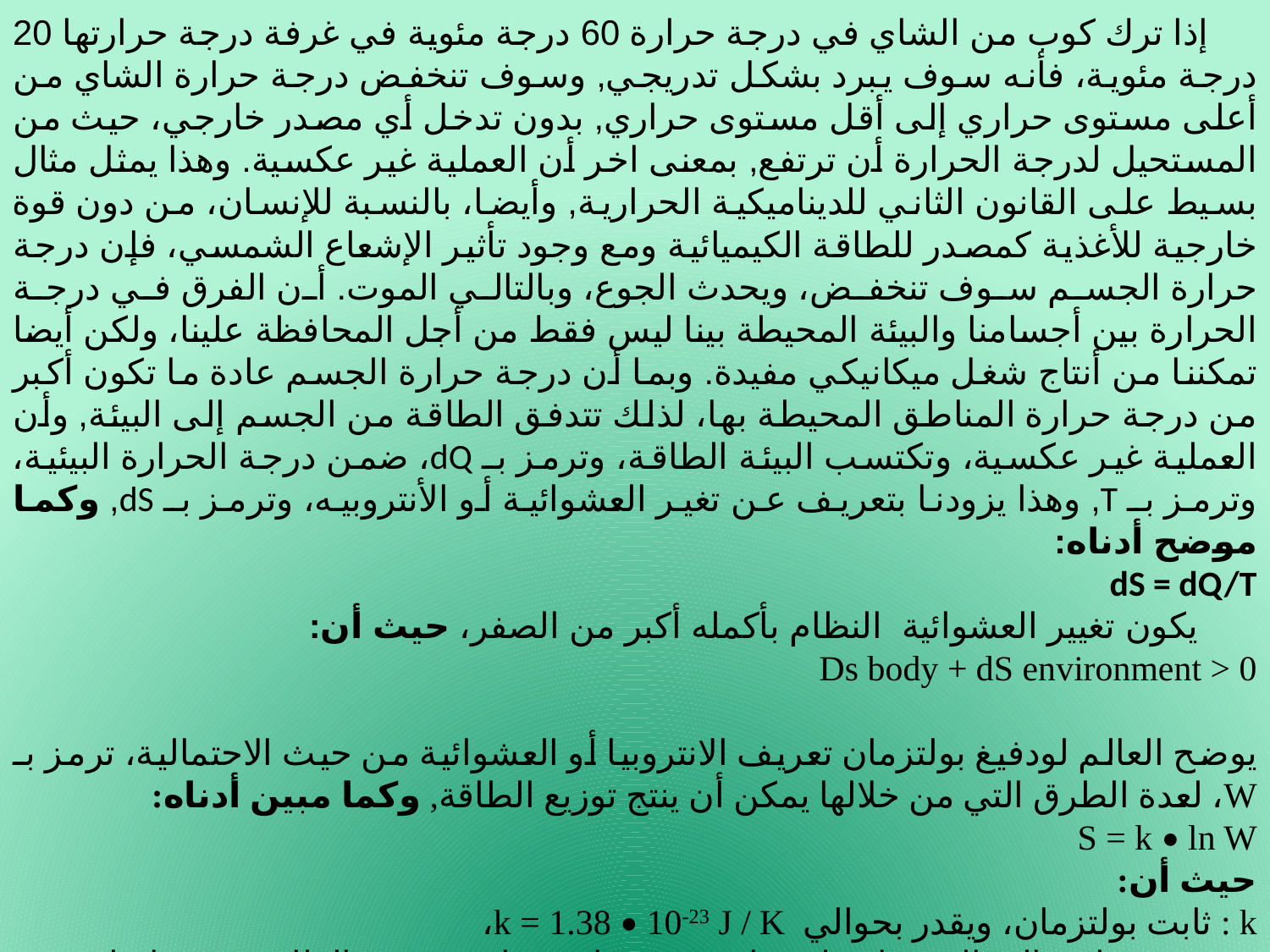

القانون الثالث للديناميكية الحرارية                     Third law of thermodynamics
     إذا ترك كوب من الشاي في درجة حرارة 60 درجة مئوية في غرفة درجة حرارتها 20 درجة مئوية، فأنه سوف يبرد بشكل تدريجي, وسوف تنخفض درجة حرارة الشاي من أعلى مستوى حراري إلى أقل مستوى حراري, بدون تدخل أي مصدر خارجي، حيث من المستحيل لدرجة الحرارة أن ترتفع, بمعنى اخر أن العملية غير عكسية. وهذا يمثل مثال بسيط على القانون الثاني للديناميكية الحرارية, وأيضا، بالنسبة للإنسان، من دون قوة خارجية للأغذية كمصدر للطاقة الكيميائية ومع وجود تأثير الإشعاع الشمسي، فإن درجة حرارة الجسم سوف تنخفض، ويحدث الجوع، وبالتالي الموت. أن الفرق في درجة الحرارة بين أجسامنا والبيئة المحيطة بينا ليس فقط من أجل المحافظة علينا، ولكن أيضا تمكننا من أنتاج شغل ميكانيكي مفيدة. وبما أن درجة حرارة الجسم عادة ما تكون أكبر من درجة حرارة المناطق المحيطة بها، لذلك تتدفق الطاقة من الجسم إلى البيئة, وأن العملية غير عكسية، وتكتسب البيئة الطاقة، وترمز بـ dQ، ضمن درجة الحرارة البيئية، وترمز بـ T, وهذا يزودنا بتعريف عن تغير العشوائية أو الأنتروبيه، وترمز بـ dS, وكما موضح أدناه:
dS = dQ/T
      يكون تغيير العشوائية  النظام بأكمله أكبر من الصفر، حيث أن:
Ds body + dS environment > 0

يوضح العالم لودفيغ بولتزمان تعريف الانتروبيا أو العشوائية من حيث الاحتمالية، ترمز بـ W، لعدة الطرق التي من خلالها يمكن أن ينتج توزيع الطاقة, وكما مبين أدناه:
S = k • ln W
حيث أن:
k : ثابت بولتزمان، ويقدر بحوالي  k = 1.38 • 10-23 J / K،
W : يوضح احتمالية الحصول على نتائج معينة ولا سيما في توزيع الطاقة معتمدا على عدد الطرق التي من خلالها تتوزع الطاقة.